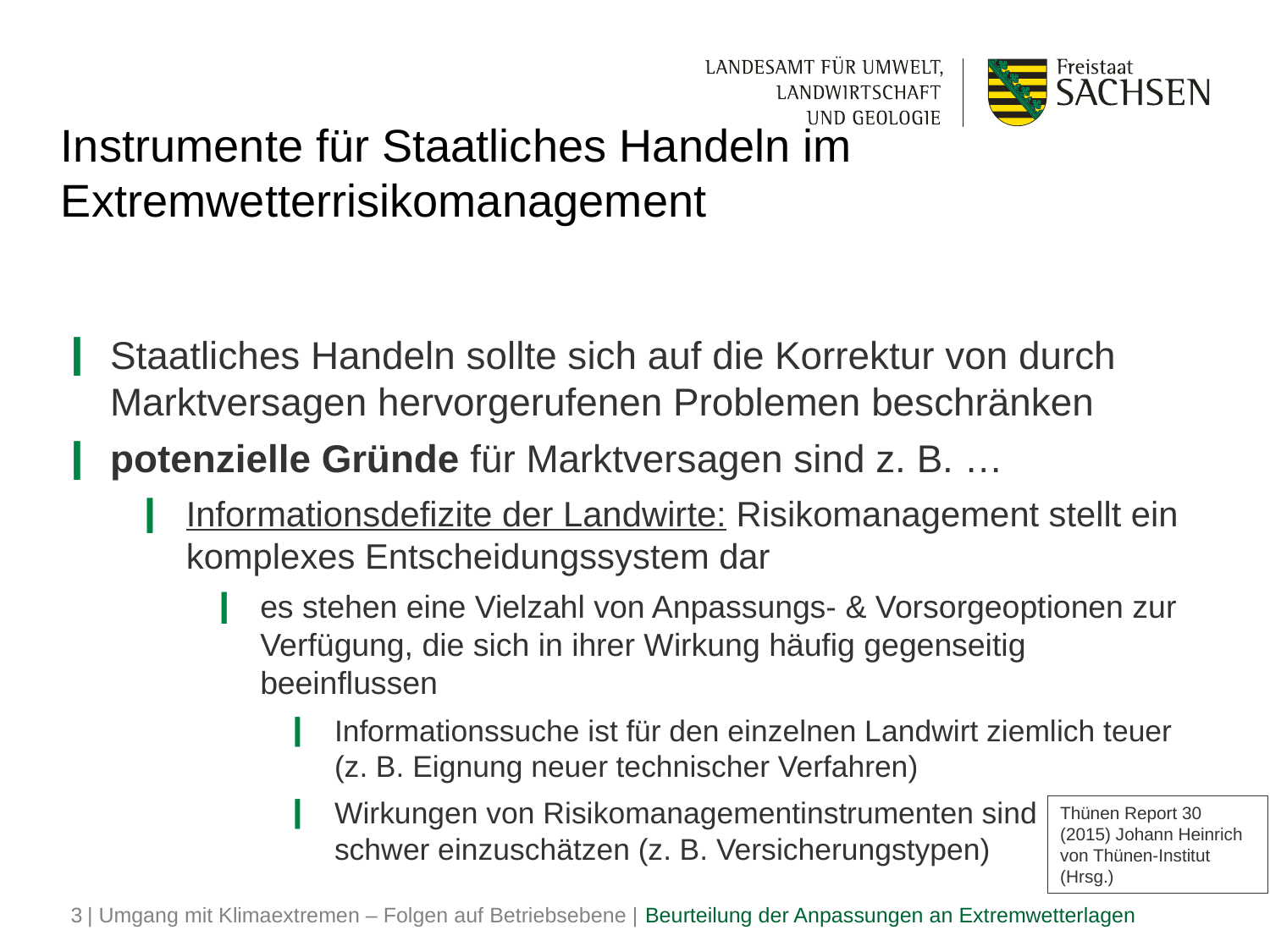

# Instrumente für Staatliches Handeln im Extremwetterrisikomanagement
Staatliches Handeln sollte sich auf die Korrektur von durch Marktversagen hervorgerufenen Problemen beschränken
potenzielle Gründe für Marktversagen sind z. B. …
Informationsdefizite der Landwirte: Risikomanagement stellt ein komplexes Entscheidungssystem dar
es stehen eine Vielzahl von Anpassungs- & Vorsorgeoptionen zur Verfügung, die sich in ihrer Wirkung häufig gegenseitig beeinflussen
Informationssuche ist für den einzelnen Landwirt ziemlich teuer (z. B. Eignung neuer technischer Verfahren)
Wirkungen von Risikomanagementinstrumenten sind
schwer einzuschätzen (z. B. Versicherungstypen)
Thünen Report 30 (2015) Johann Heinrich von Thünen-Institut (Hrsg.)